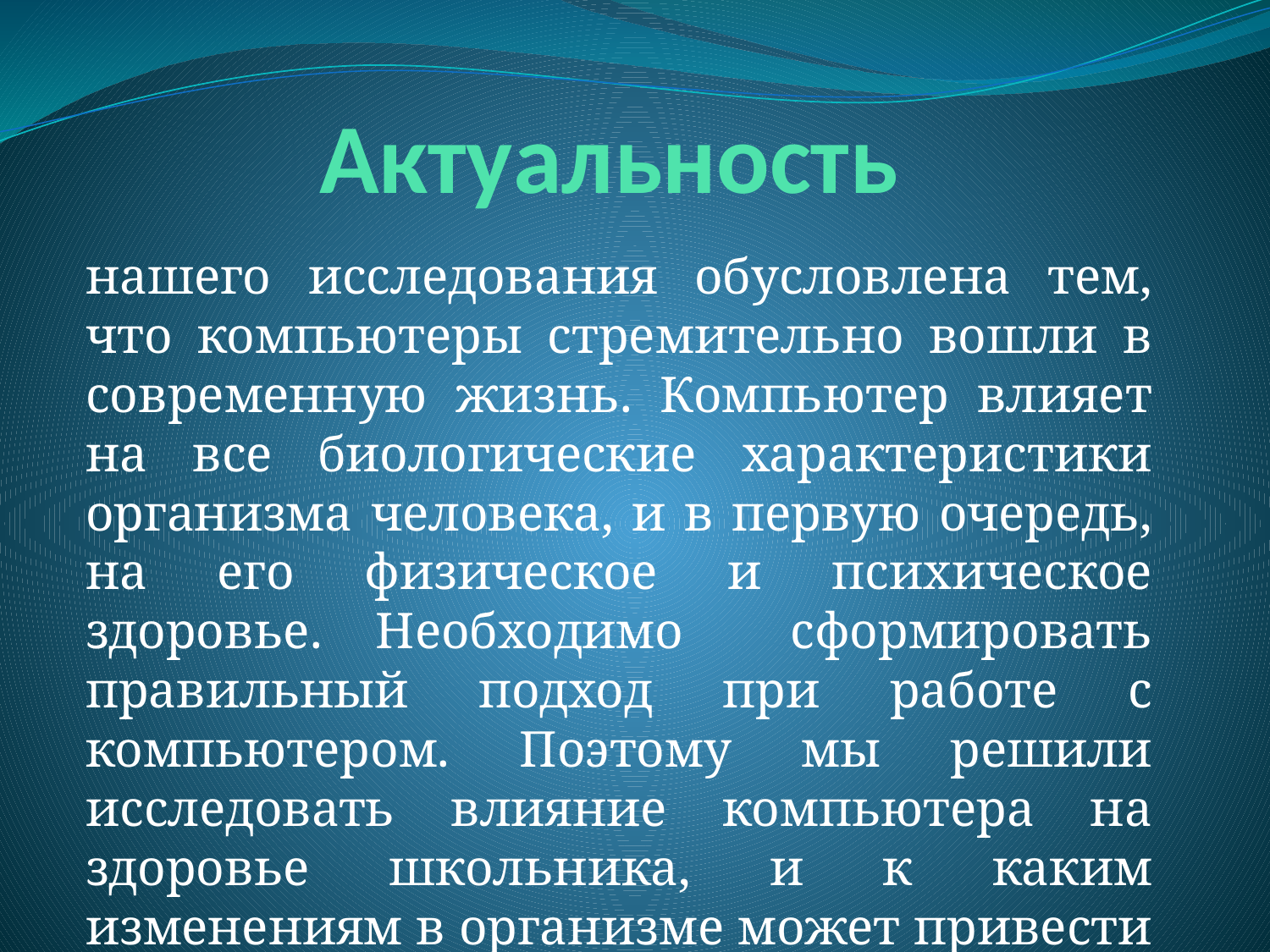

# Актуальность
нашего исследования обусловлена тем, что компьютеры стремительно вошли в современную жизнь. Компьютер влияет на все биологические характеристики организма человека, и в первую очередь, на его физическое и психическое здоровье. Необходимо  сформировать правильный подход при работе с компьютером. Поэтому мы решили исследовать влияние компьютера на здоровье школьника, и к каким изменениям в организме может привести это влияние.